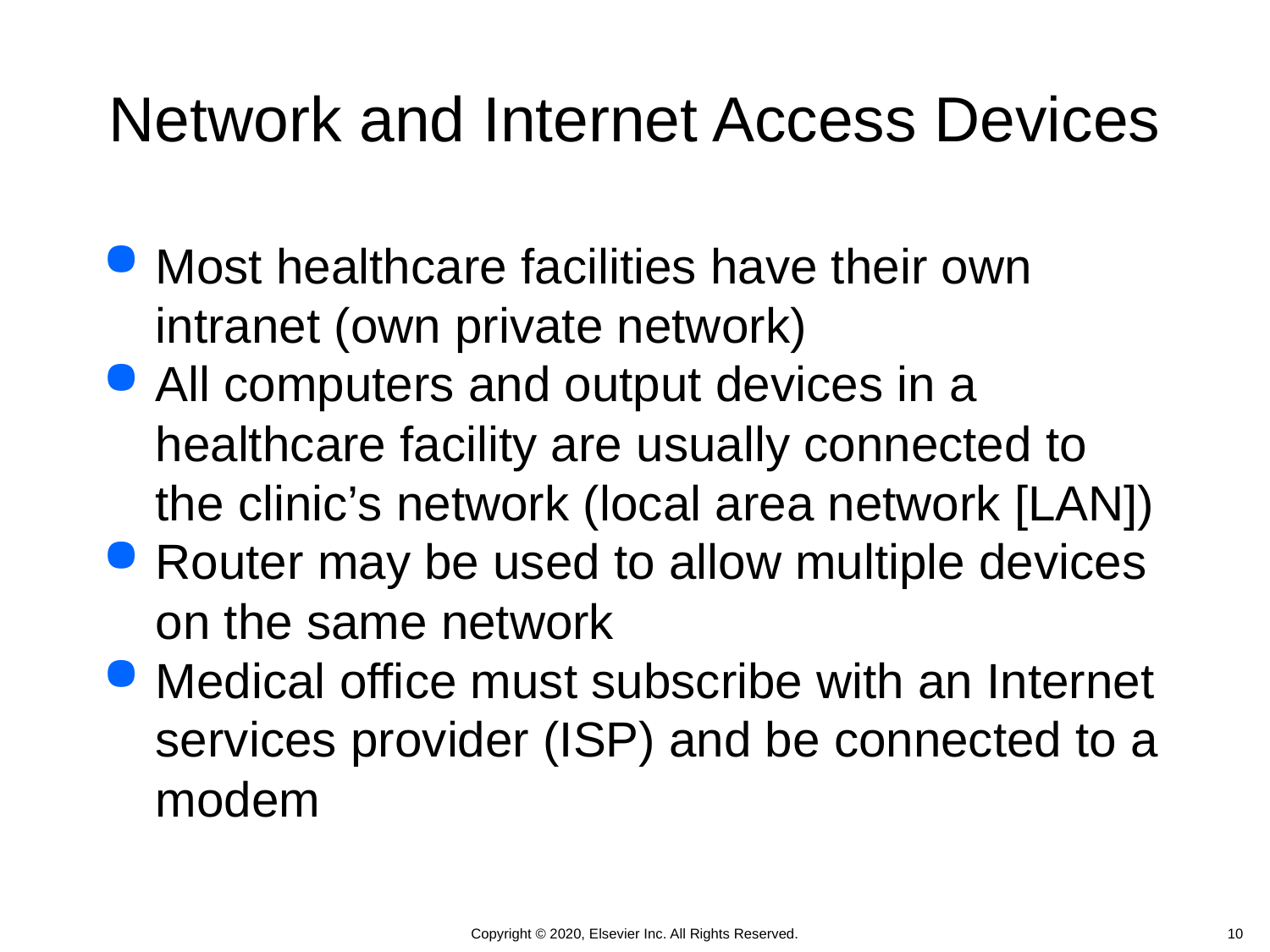

# Network and Internet Access Devices
Most healthcare facilities have their own intranet (own private network)
All computers and output devices in a healthcare facility are usually connected to the clinic’s network (local area network [LAN])
Router may be used to allow multiple devices on the same network
Medical office must subscribe with an Internet services provider (ISP) and be connected to a modem
10